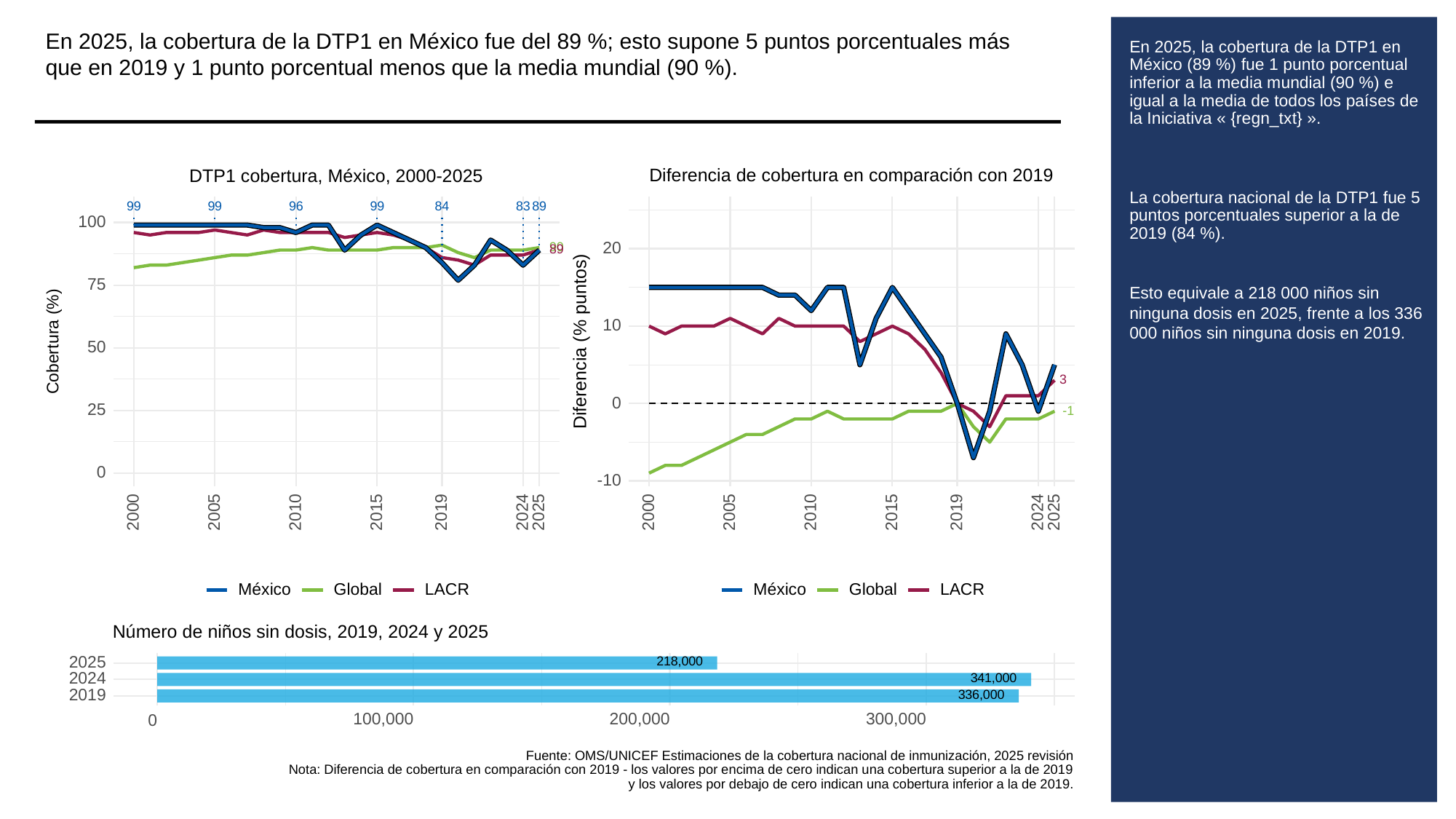

En 2025, la cobertura de la DTP1 en México fue del 89 %; esto supone 5 puntos porcentuales más que en 2019 y 1 punto porcentual menos que la media mundial (90 %).
# En 2025, la cobertura de la DTP1 en México (89 %) fue 1 punto porcentual inferior a la media mundial (90 %) e igual a la media de todos los países de la Iniciativa « {regn_txt} ».

La cobertura nacional de la DTP1 fue 5 puntos porcentuales superior a la de 2019 (84 %).

Esto equivale a 218 000 niños sin ninguna dosis en 2025, frente a los 336 000 niños sin ninguna dosis en 2019.

Diferencia de cobertura en comparación con 2019
DTP1 cobertura, México, 2000-2025

83
99
99
96
99
84
89

100

20
90

89

75

10

Diferencia (% puntos)
Cobertura (%)
50

3

0

25
-1

0

-10

2000
2005
2010
2015
2019
2024
2025
2000
2005
2010
2015
2019
2024
2025
Global
LACR
Global
LACR
México
México

Número de niños sin dosis, 2019, 2024 y 2025

218,000
2025

341,000
2024

336,000
2019

100,000
200,000
300,000
0
Fuente: OMS/UNICEF Estimaciones de la cobertura nacional de inmunización, 2025 revisión
Nota: Diferencia de cobertura en comparación con 2019 - los valores por encima de cero indican una cobertura superior a la de 2019
y los valores por debajo de cero indican una cobertura inferior a la de 2019.